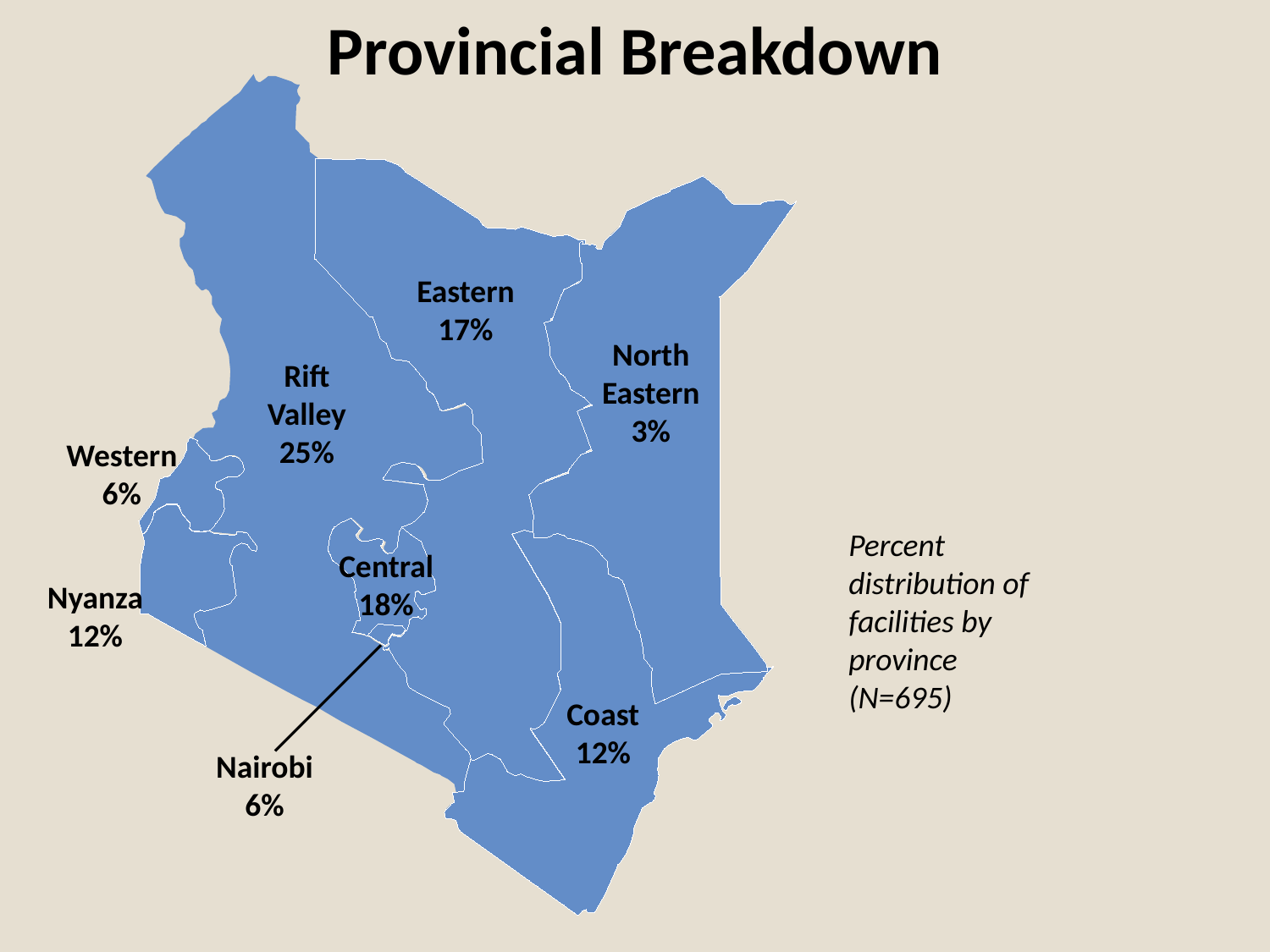

# Provincial Breakdown

Eastern
17%
North Eastern
3%
Rift Valley
25%
Western
6%
Percent distribution of facilities by province
(N=695)
Central
18%
Nyanza
12%
Coast
12%
Nairobi
6%